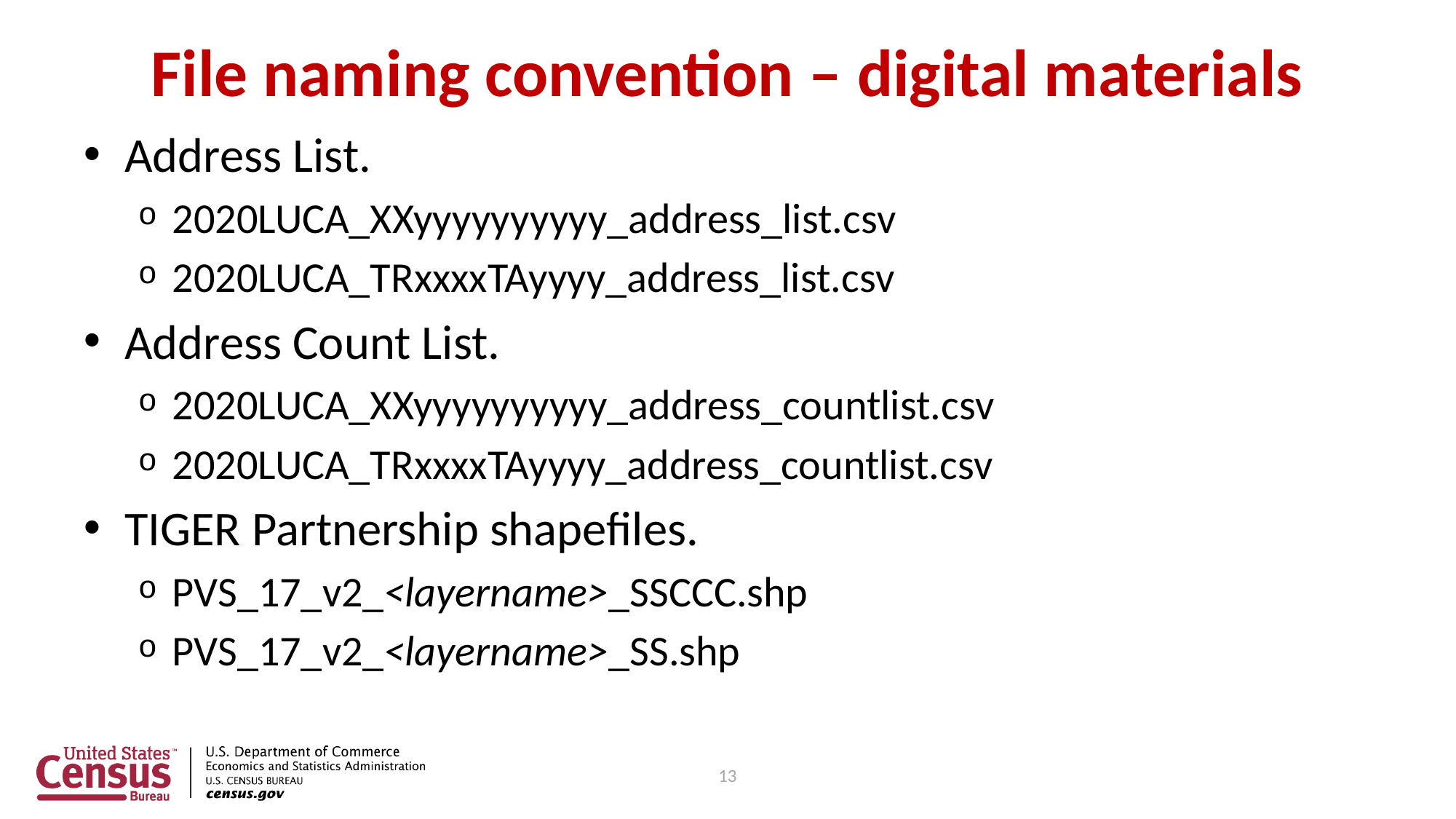

# File naming convention – digital materials
Address List.
2020LUCA_XXyyyyyyyyyy_address_list.csv
2020LUCA_TRxxxxTAyyyy_address_list.csv
Address Count List.
2020LUCA_XXyyyyyyyyyy_address_countlist.csv
2020LUCA_TRxxxxTAyyyy_address_countlist.csv
TIGER Partnership shapefiles.
PVS_17_v2_<layername>_SSCCC.shp
PVS_17_v2_<layername>_SS.shp
13